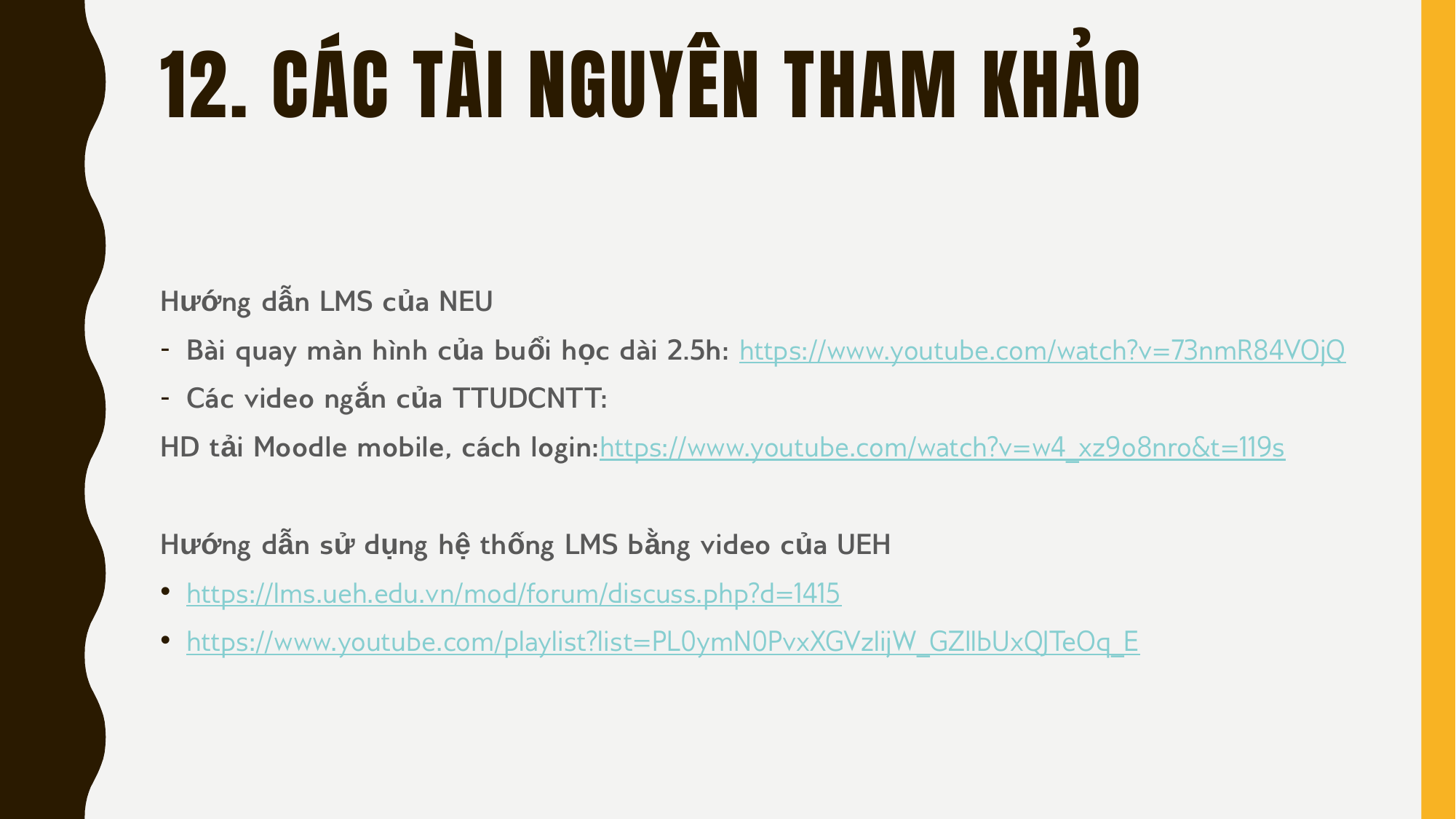

# 12. Các tài nguyên tham khảo
Hướng dẫn LMS của NEU
Bài quay màn hình của buổi học dài 2.5h: https://www.youtube.com/watch?v=73nmR84VOjQ
Các video ngắn của TTUDCNTT:
HD tải Moodle mobile, cách login:https://www.youtube.com/watch?v=w4_xz9o8nro&t=119s

Hướng dẫn sử dụng hệ thống LMS bằng video của UEH
https://lms.ueh.edu.vn/mod/forum/discuss.php?d=1415
https://www.youtube.com/playlist?list=PL0ymN0PvxXGVzlijW_GZIlbUxQJTeOq_E